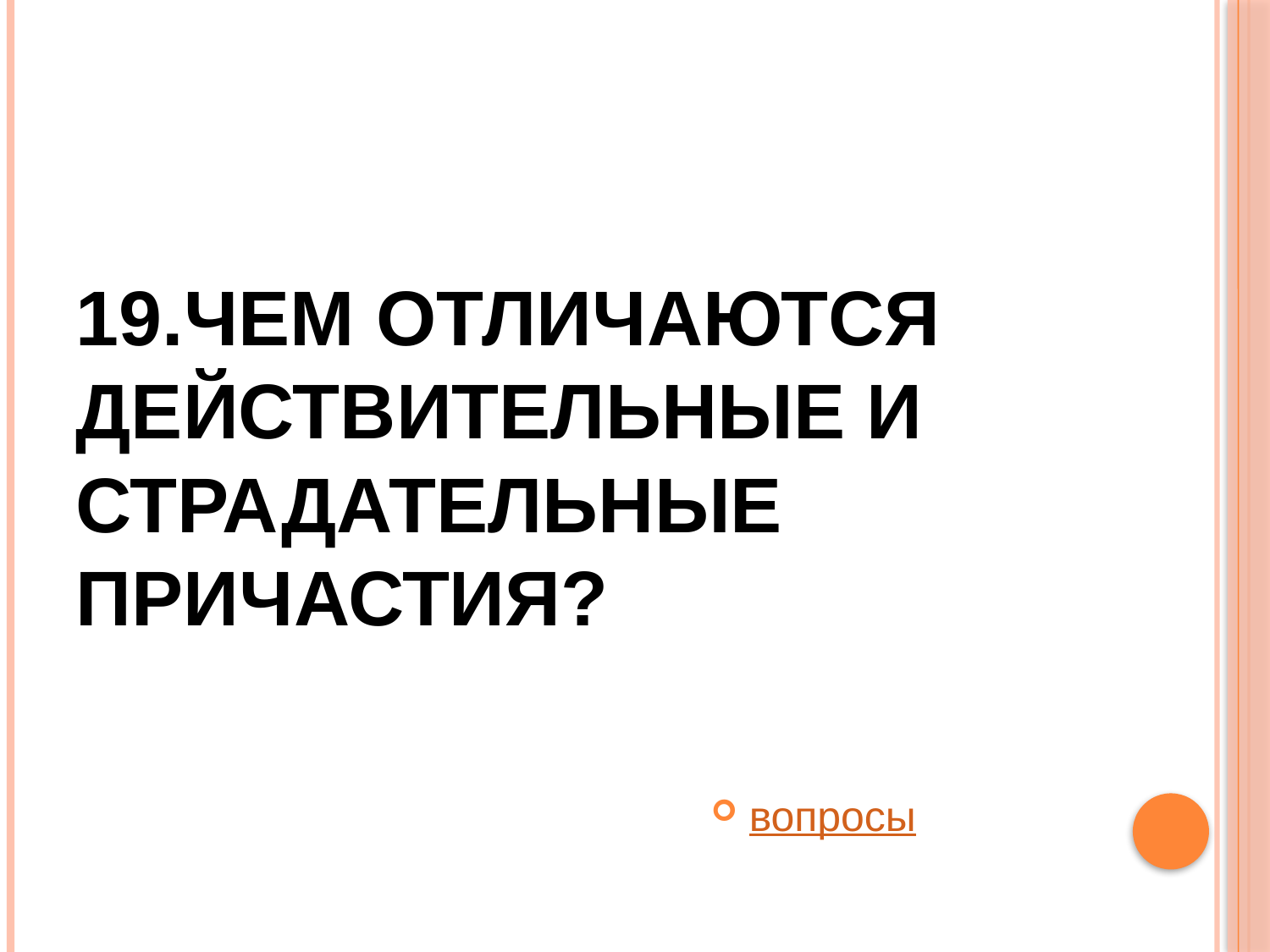

# 19.Чем отличаются действительные и страдательные причастия?
вопросы